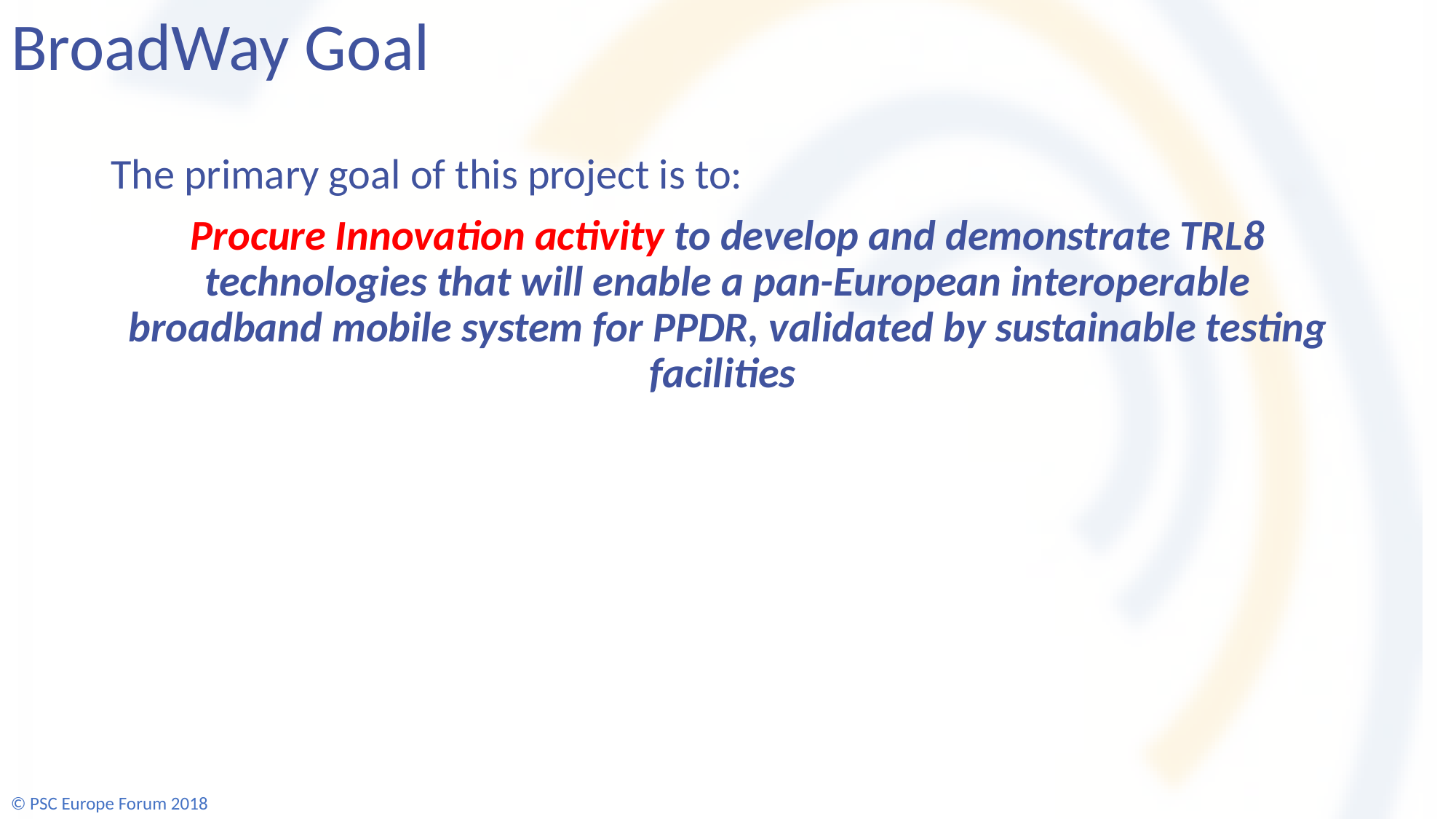

# BroadWay Goal
The primary goal of this project is to:
Procure Innovation activity to develop and demonstrate TRL8 technologies that will enable a pan-European interoperable broadband mobile system for PPDR, validated by sustainable testing facilities